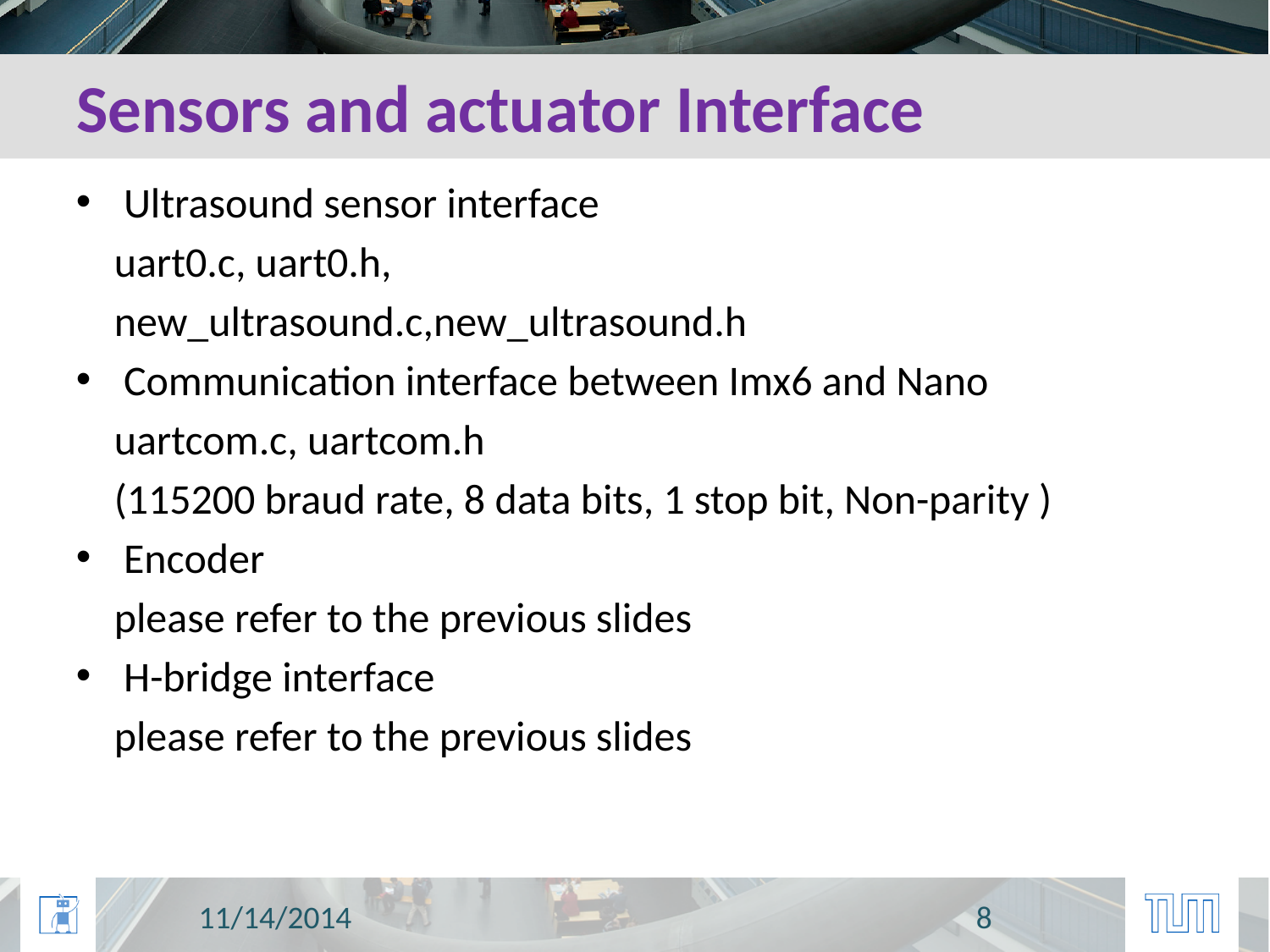

# Sensors and actuator Interface
Ultrasound sensor interface
    uart0.c, uart0.h,
    new_ultrasound.c,new_ultrasound.h
Communication interface between Imx6 and Nano
    uartcom.c, uartcom.h
    (115200 braud rate, 8 data bits, 1 stop bit, Non-parity )
Encoder
    please refer to the previous slides
H-bridge interface
    please refer to the previous slides

11/14/2014
8